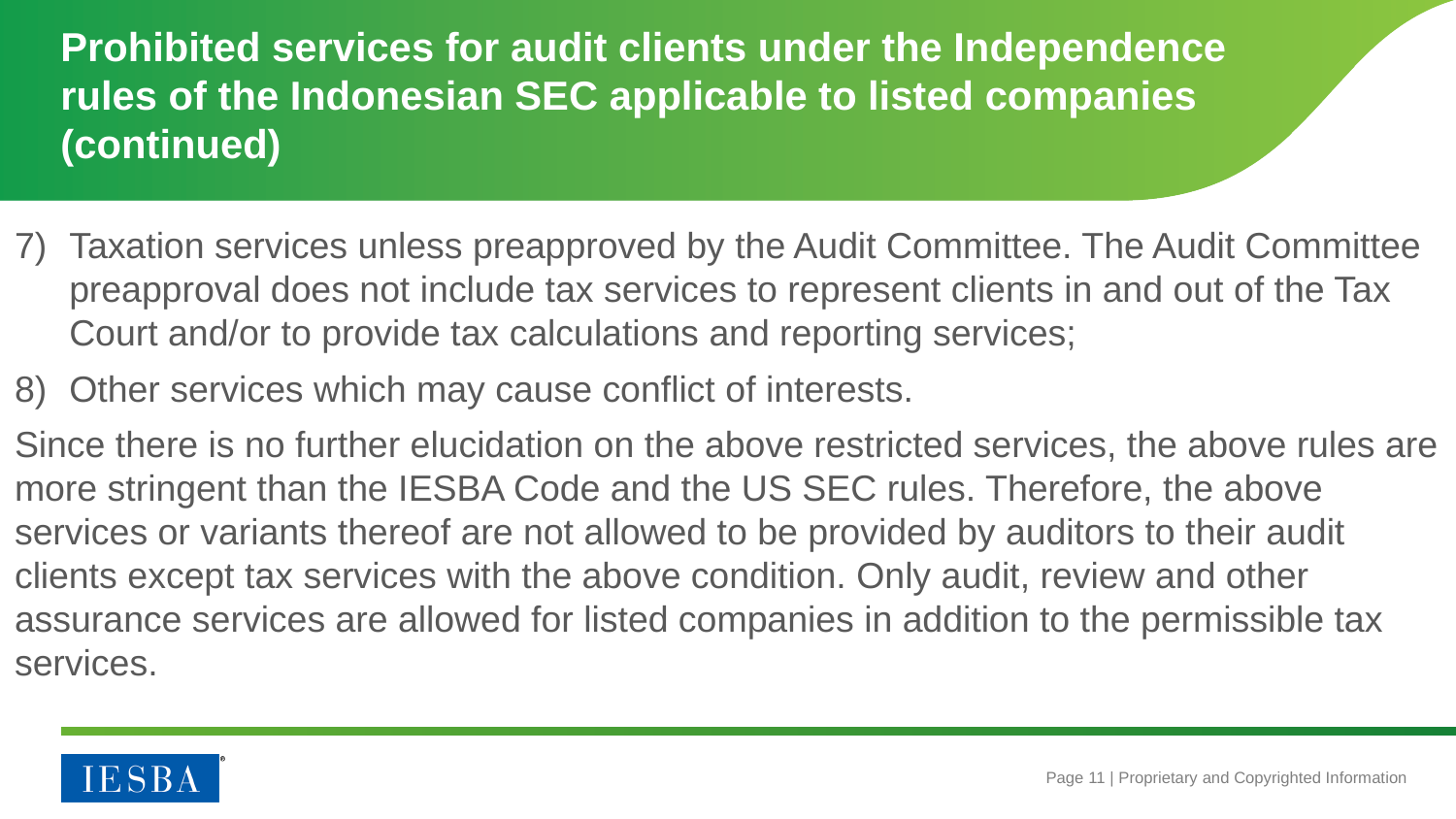

# Prohibited services for audit clients under the Independence rules of the Indonesian SEC applicable to listed companies (continued)
Taxation services unless preapproved by the Audit Committee. The Audit Committee preapproval does not include tax services to represent clients in and out of the Tax Court and/or to provide tax calculations and reporting services;
Other services which may cause conflict of interests.
Since there is no further elucidation on the above restricted services, the above rules are more stringent than the IESBA Code and the US SEC rules. Therefore, the above services or variants thereof are not allowed to be provided by auditors to their audit clients except tax services with the above condition. Only audit, review and other assurance services are allowed for listed companies in addition to the permissible tax services.